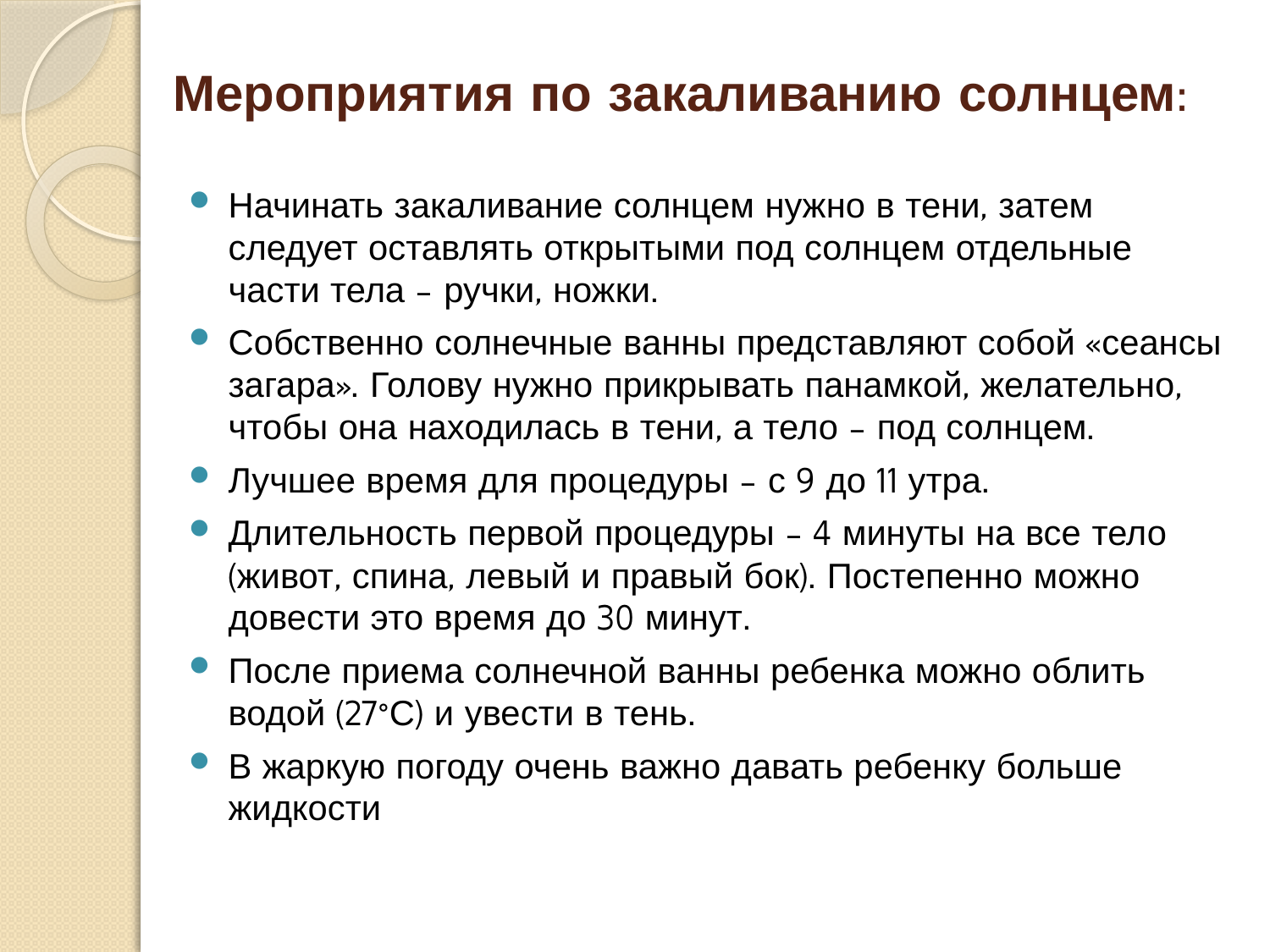

# Мероприятия по закаливанию солнцем:
Начинать закаливание солнцем нужно в тени, затем следует оставлять открытыми под солнцем отдельные части тела – ручки, ножки.
Собственно солнечные ванны представляют собой «сеансы загара». Голову нужно прикрывать панамкой, желательно, чтобы она находилась в тени, а тело – под солнцем.
Лучшее время для процедуры – с 9 до 11 утра.
Длительность первой процедуры – 4 минуты на все тело (живот, спина, левый и правый бок). Постепенно можно довести это время до 30 минут.
После приема солнечной ванны ребенка можно облить водой (27°С) и увести в тень.
В жаркую погоду очень важно давать ребенку больше жидкости